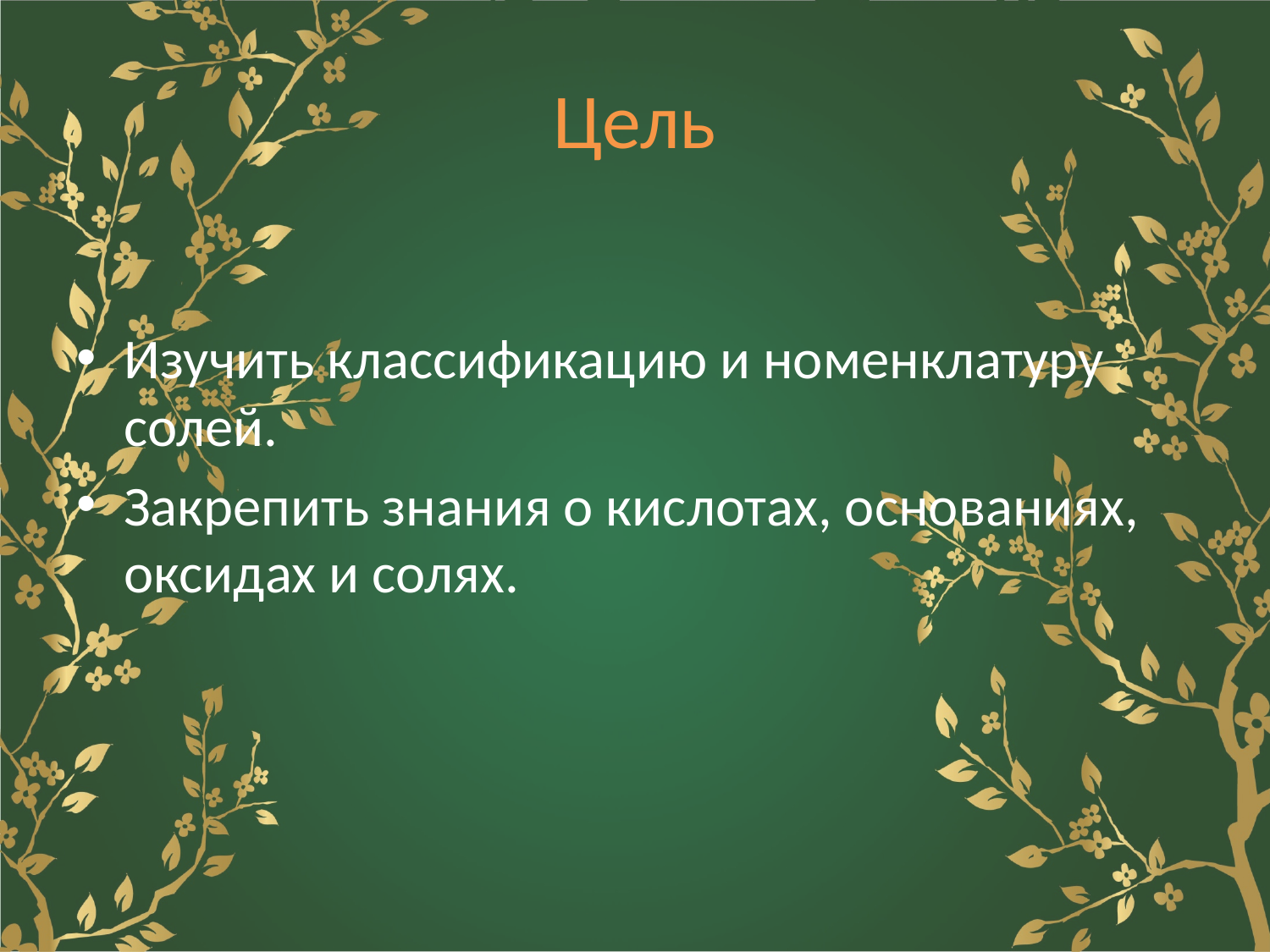

# Цель
Изучить классификацию и номенклатуру солей.
Закрепить знания о кислотах, основаниях, оксидах и солях.